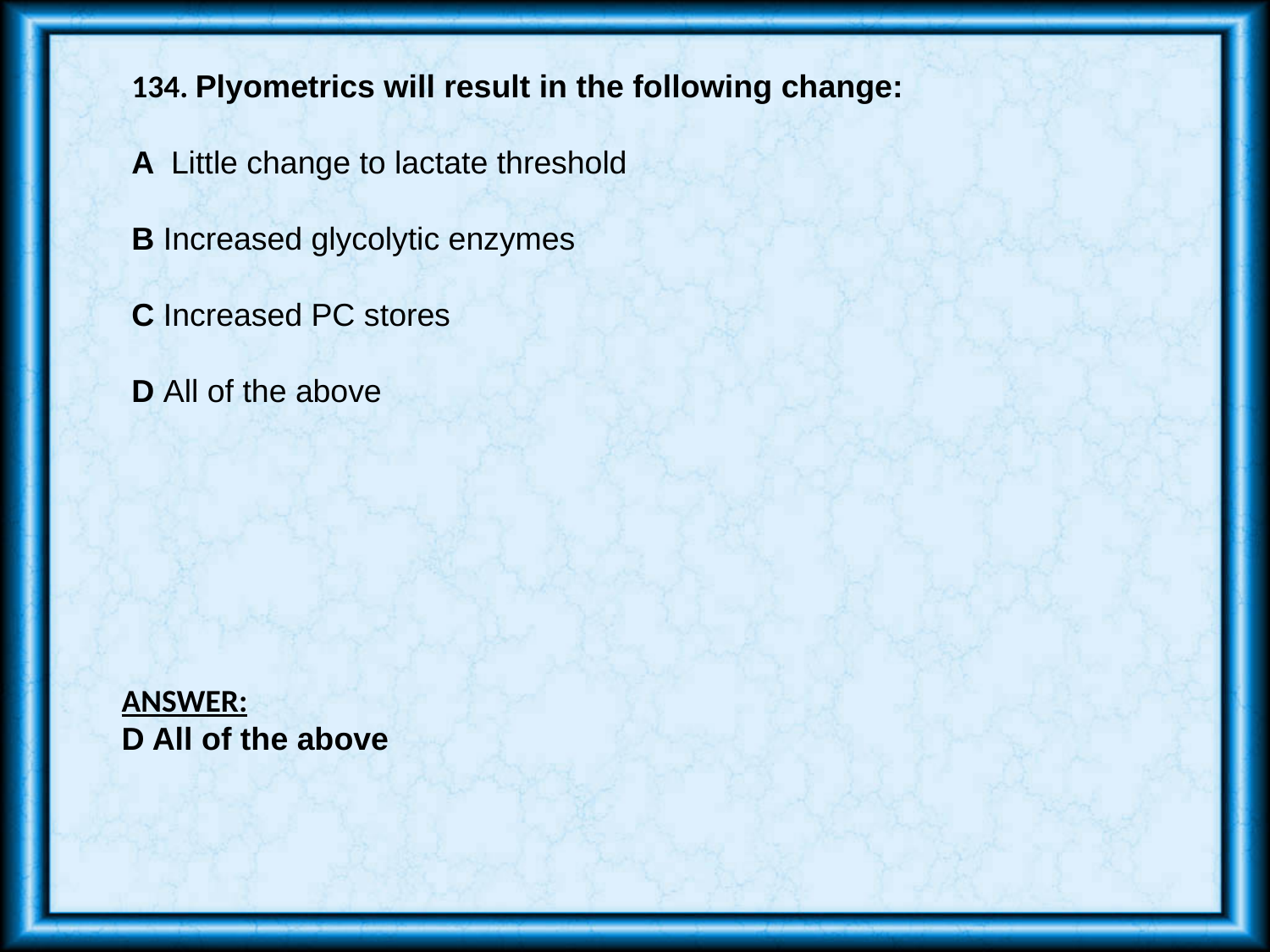

134. Plyometrics will result in the following change:

A  Little change to lactate threshold

B Increased glycolytic enzymes

C Increased PC stores

D All of the above

ANSWER:
D All of the above